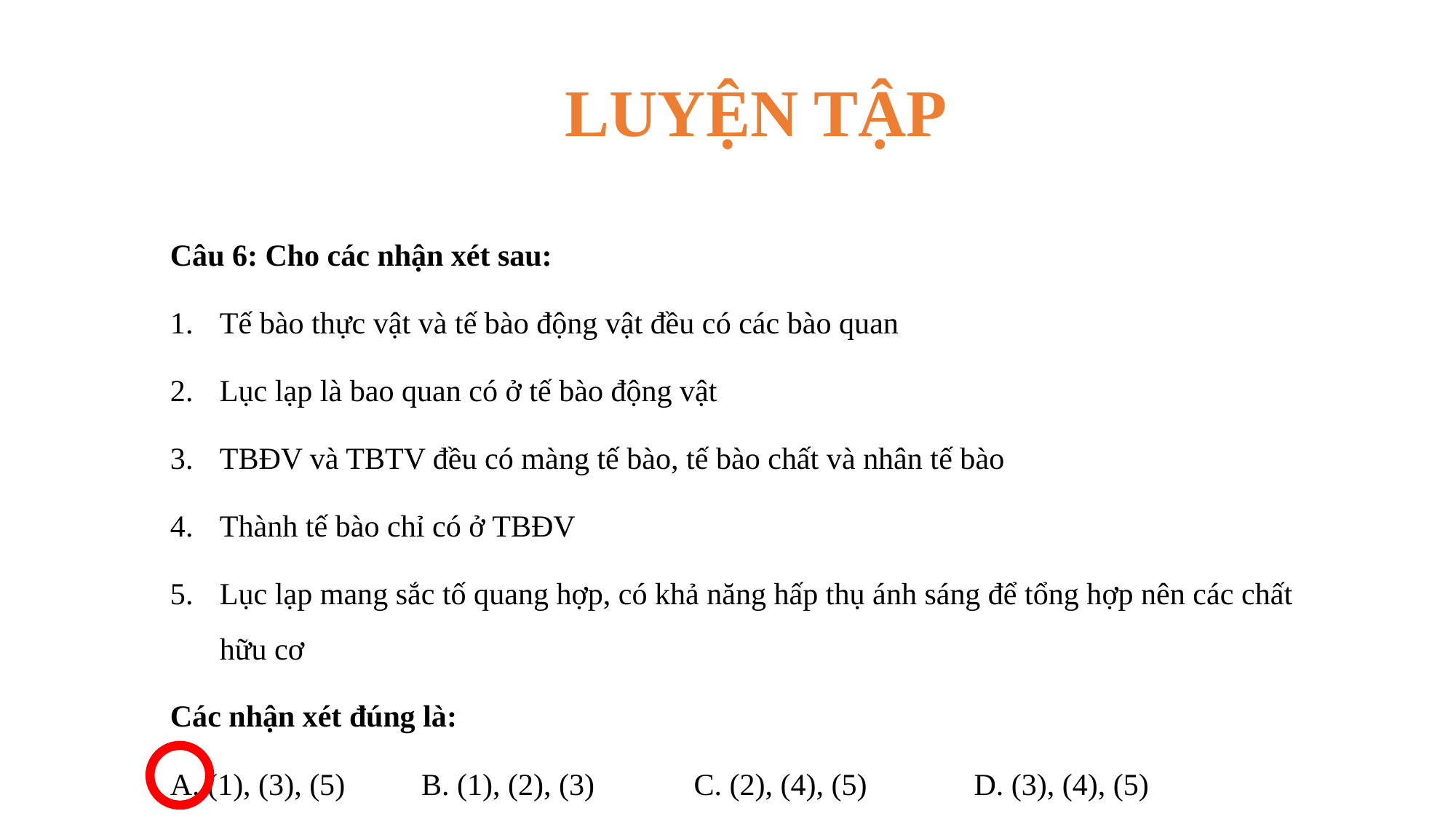

# LUYỆN TẬP
Câu 6: Cho các nhận xét sau:
Tế bào thực vật và tế bào động vật đều có các bào quan
Lục lạp là bao quan có ở tế bào động vật
TBĐV và TBTV đều có màng tế bào, tế bào chất và nhân tế bào
Thành tế bào chỉ có ở TBĐV
Lục lạp mang sắc tố quang hợp, có khả năng hấp thụ ánh sáng để tổng hợp nên các chất hữu cơ
Các nhận xét đúng là:
A. (1), (3), (5)          B. (1), (2), (3)             C. (2), (4), (5)              D. (3), (4), (5)